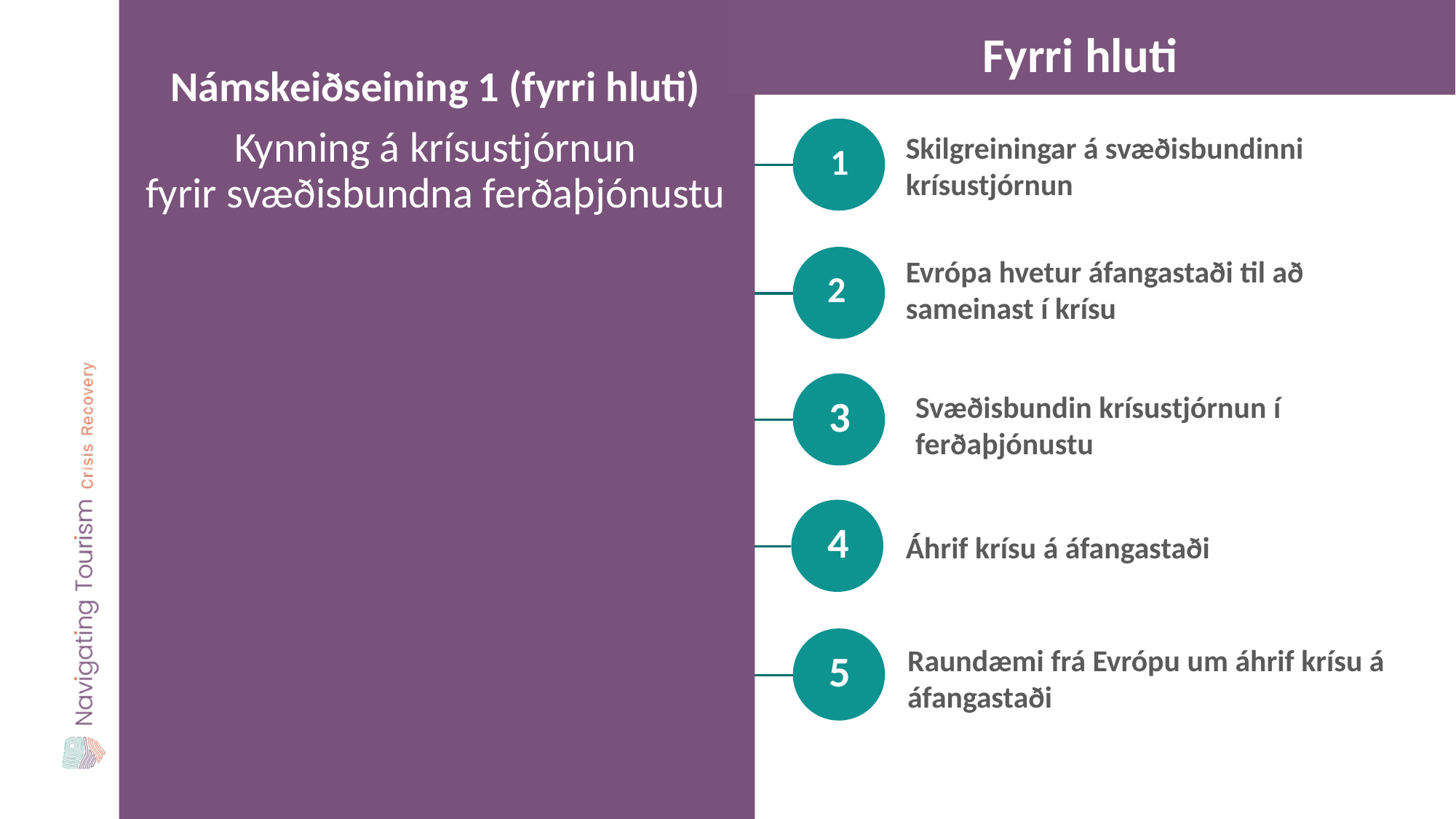

Fyrri hluti
Námskeiðseining 1 (fyrri hluti)
Kynning á krísustjórnun fyrir svæðisbundna ferðaþjónustu

Skilgreiningar á svæðisbundinni krísustjórnun
1

Evrópa hvetur áfangastaði til að sameinast í krísu
2
Svæðisbundin krísustjórnun í ferðaþjónustu
3
Áhrif krísu á áfangastaði
4
Raundæmi frá Evrópu um áhrif krísu á áfangastaði
5